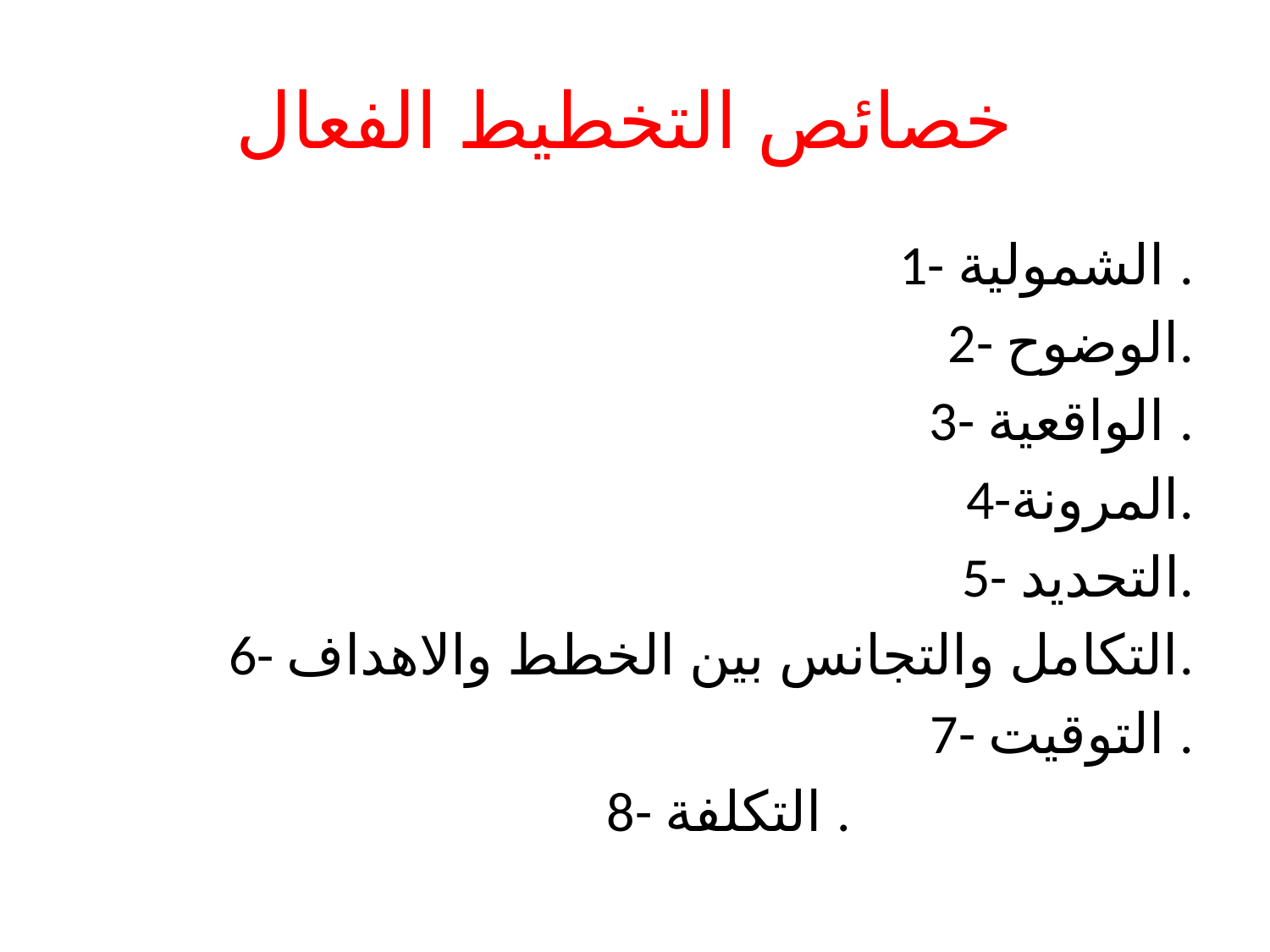

# خصائص التخطيط الفعال
1- الشمولية .
2- الوضوح.
3- الواقعية .
4-المرونة.
5- التحديد.
6- التكامل والتجانس بين الخطط والاهداف.
7- التوقيت .
8- التكلفة .